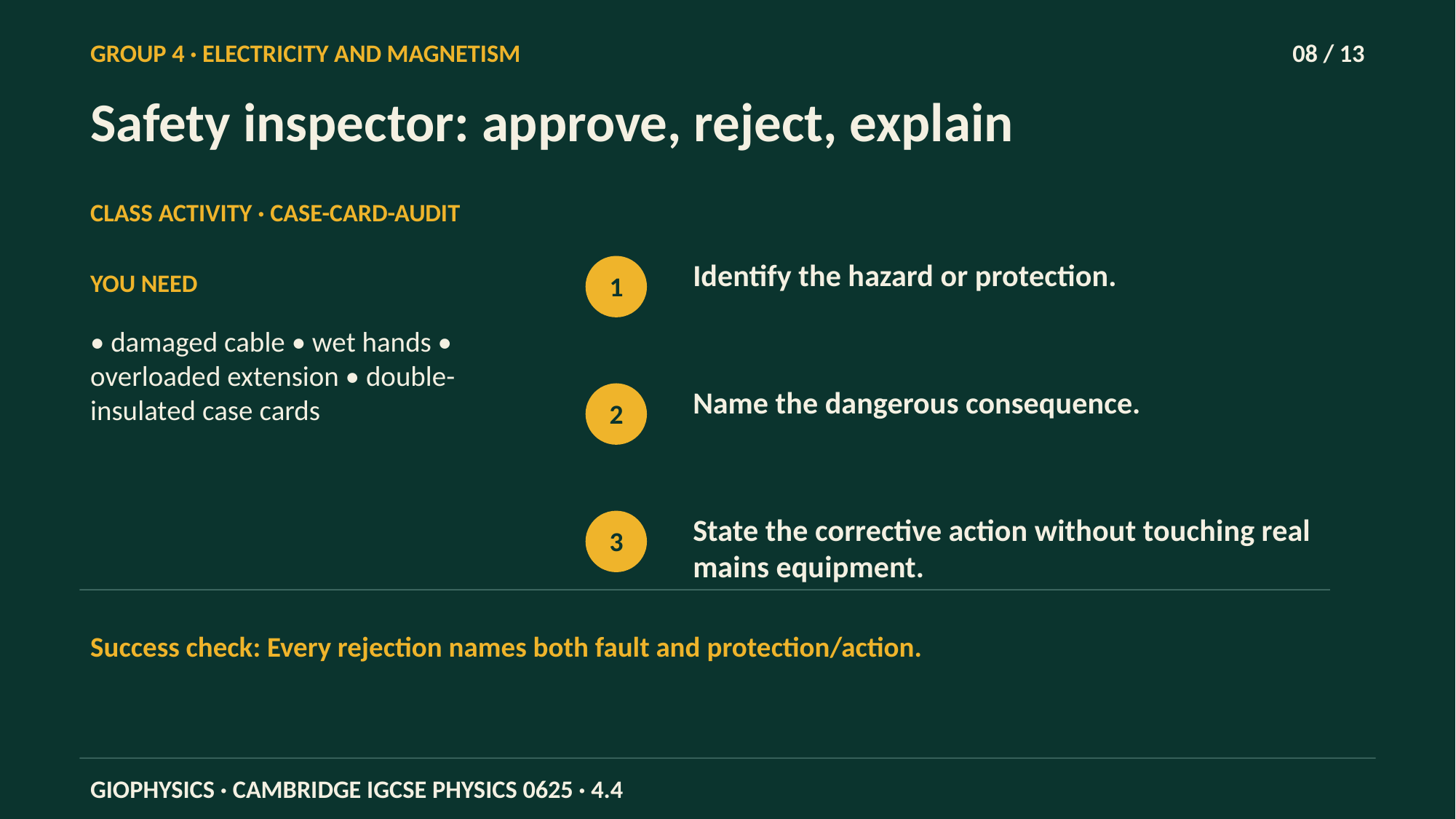

GROUP 4 · ELECTRICITY AND MAGNETISM
08 / 13
Safety inspector: approve, reject, explain
CLASS ACTIVITY · CASE-CARD-AUDIT
Identify the hazard or protection.

YOU NEED
1
• damaged cable • wet hands • overloaded extension • double-insulated case cards
Name the dangerous consequence.

2
State the corrective action without touching real mains equipment.

3

Success check: Every rejection names both fault and protection/action.

GIOPHYSICS · CAMBRIDGE IGCSE PHYSICS 0625 · 4.4